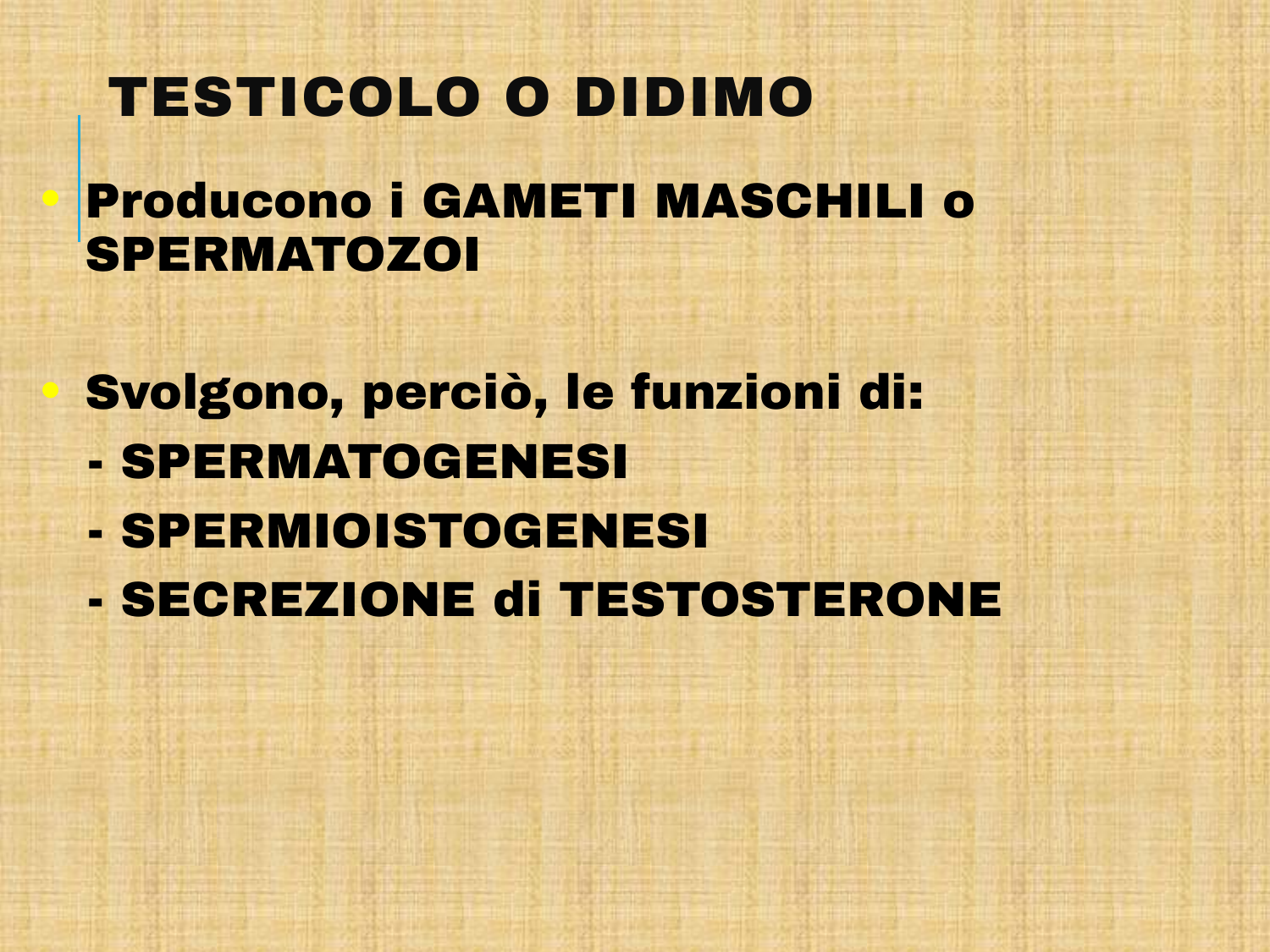

# TESTICOLO o DIDIMO
Producono i GAMETI MASCHILI o SPERMATOZOI

Svolgono, perciò, le funzioni di:
   - SPERMATOGENESI
   - SPERMIOISTOGENESI
   - SECREZIONE di TESTOSTERONE